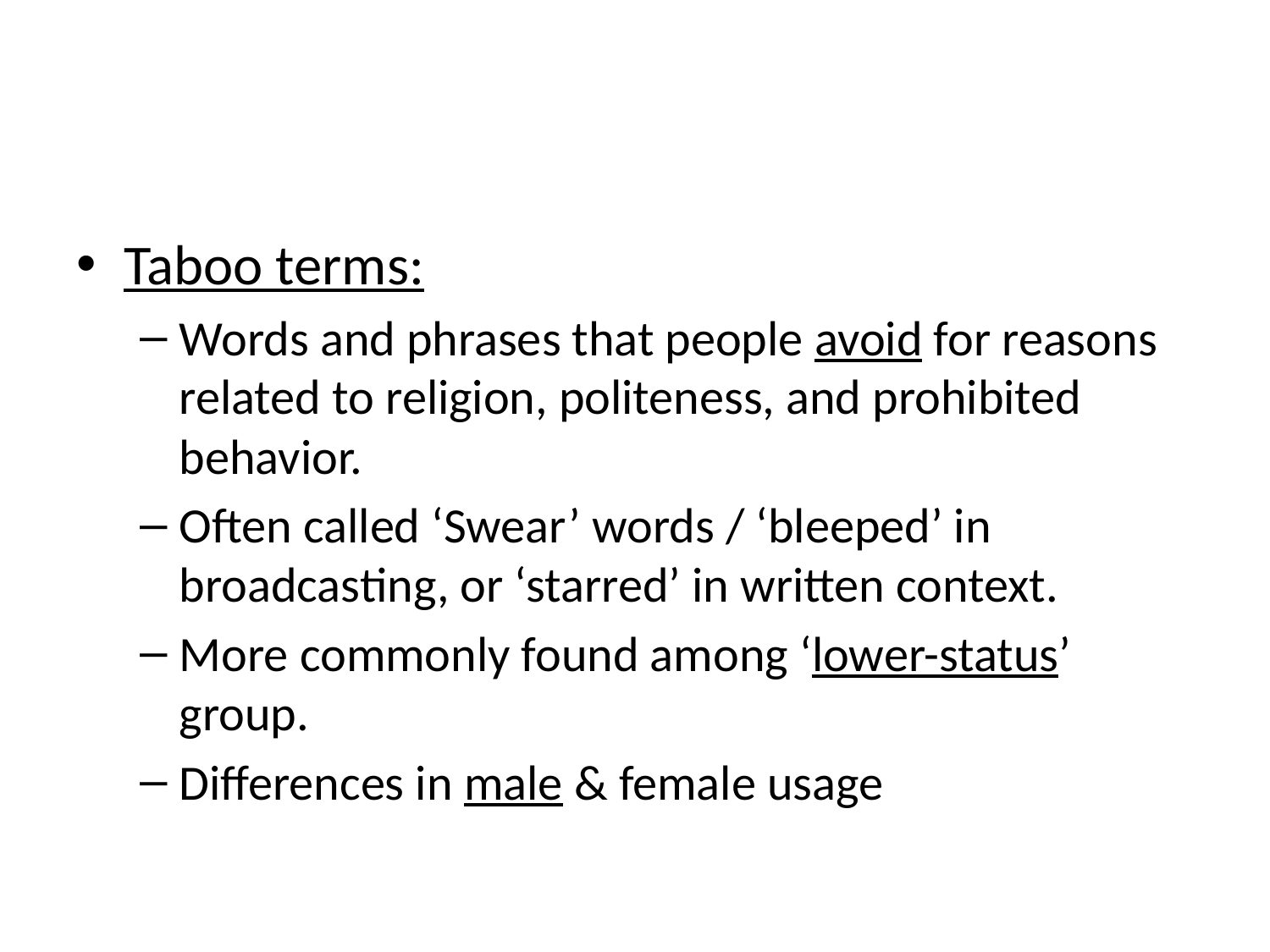

#
Taboo terms:
Words and phrases that people avoid for reasons related to religion, politeness, and prohibited behavior.
Often called ‘Swear’ words / ‘bleeped’ in broadcasting, or ‘starred’ in written context.
More commonly found among ‘lower-status’ group.
Differences in male & female usage